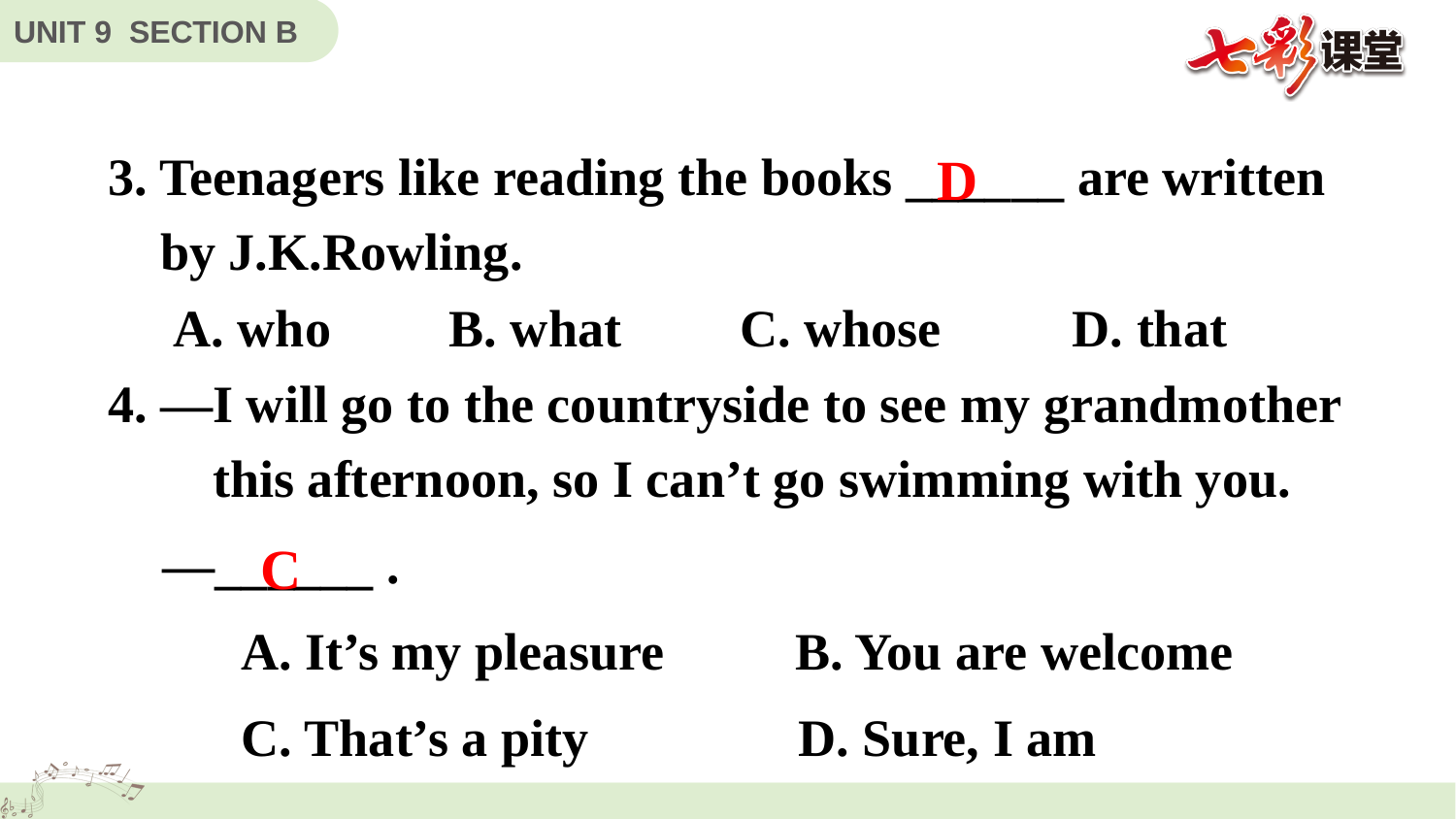

3. Teenagers like reading the books ______ are written
    by J.K.Rowling.
     A. who         B. what         C. whose          D. that
4. —I will go to the countryside to see my grandmother
        this afternoon, so I can’t go swimming with you.
—______ .
      A. It’s my pleasure          B. You are welcome
      C. That’s a pity                D. Sure, I am
D
C